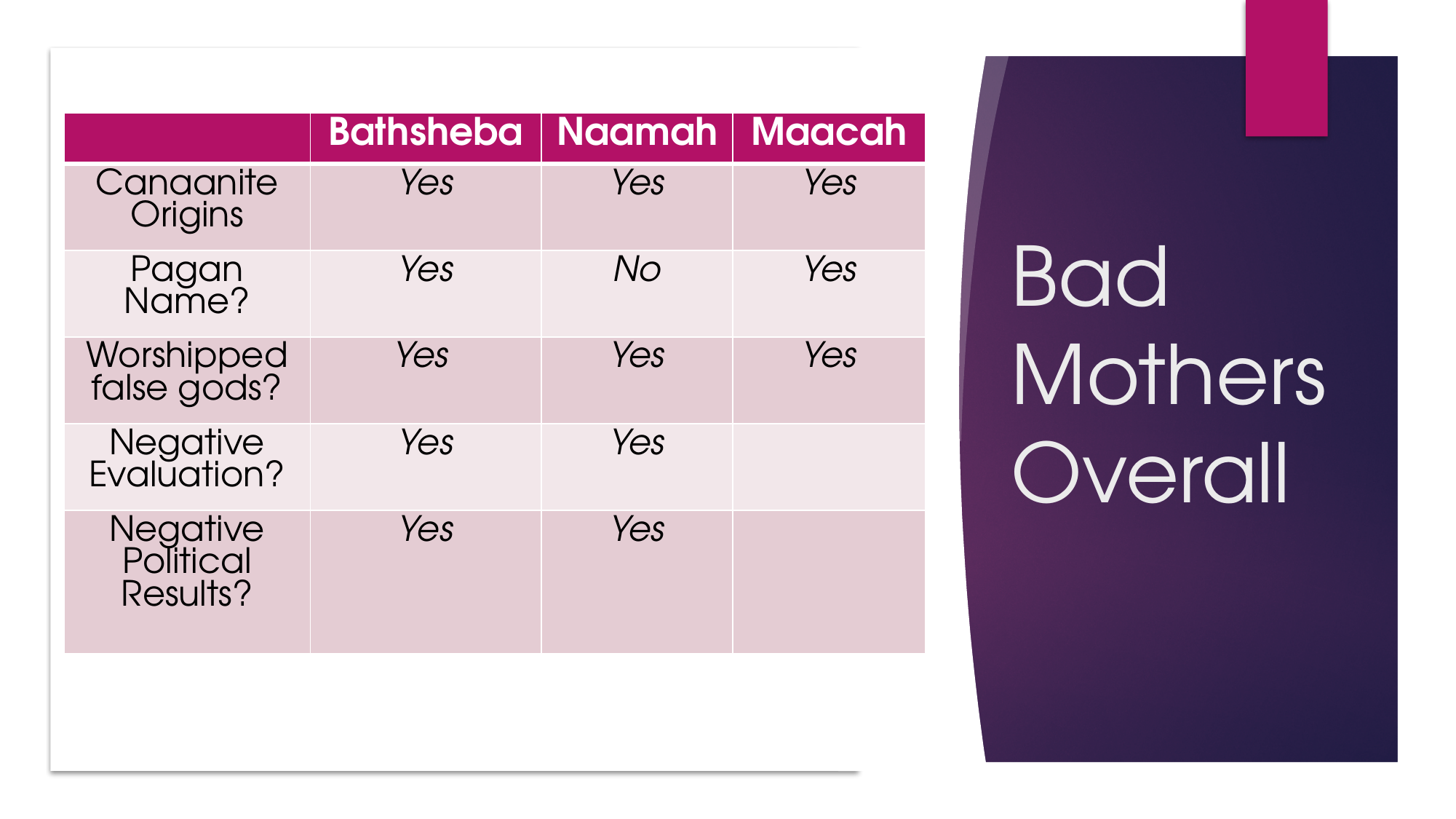

|  | Bathsheba | Naamah | Maacah |
| --- | --- | --- | --- |
| Canaanite Origins | Yes | Yes | Yes |
| Pagan Name? | Yes | No | Yes |
| Worshipped false gods? | Yes | Yes | Yes |
| Negative Evaluation? | Yes | Yes |  |
| Negative Political Results? | Yes | Yes |  |
# Bad Mothers Overall